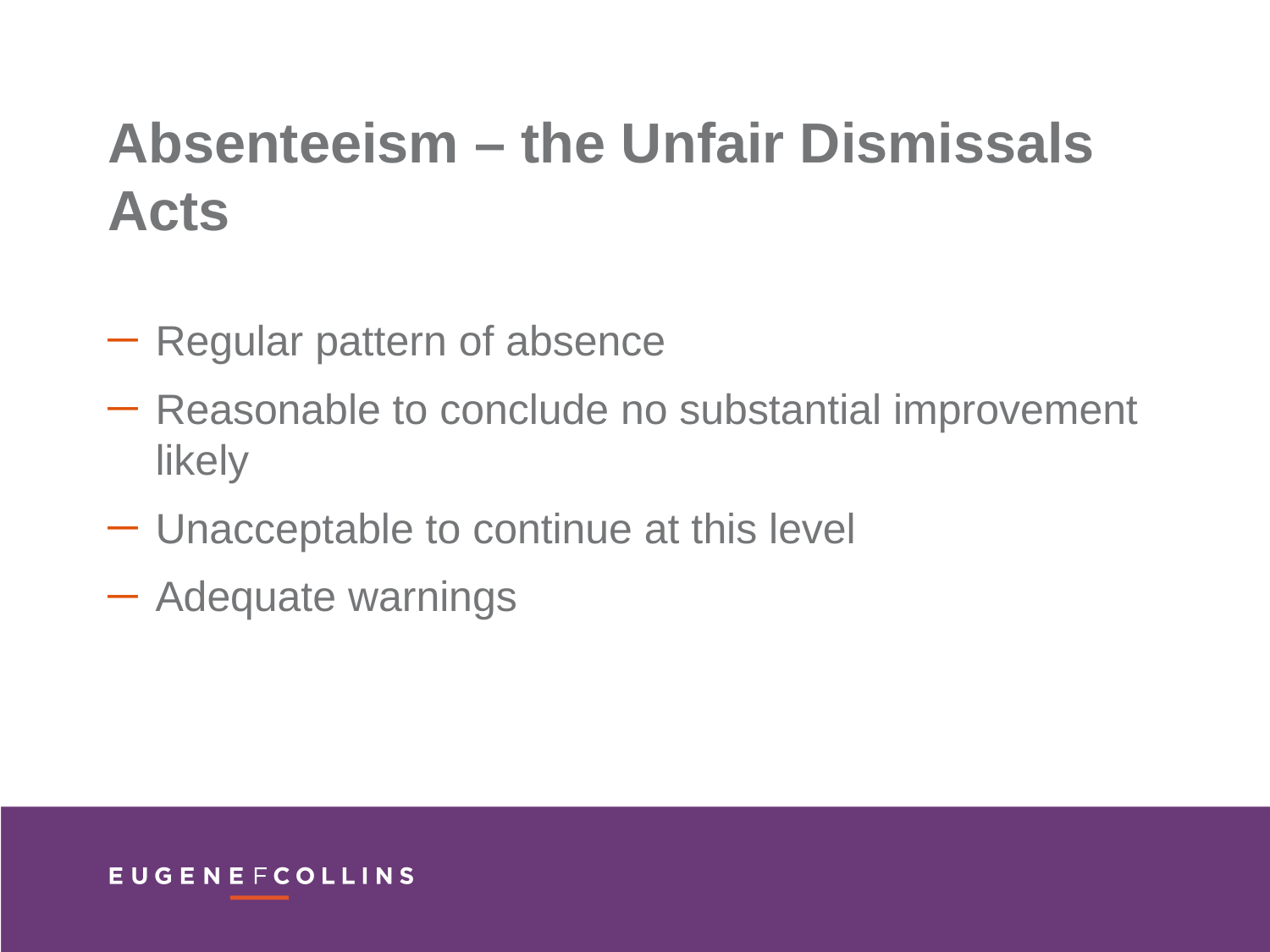

Absenteeism – the Unfair Dismissals Acts
Regular pattern of absence
Reasonable to conclude no substantial improvement likely
Unacceptable to continue at this level
Adequate warnings